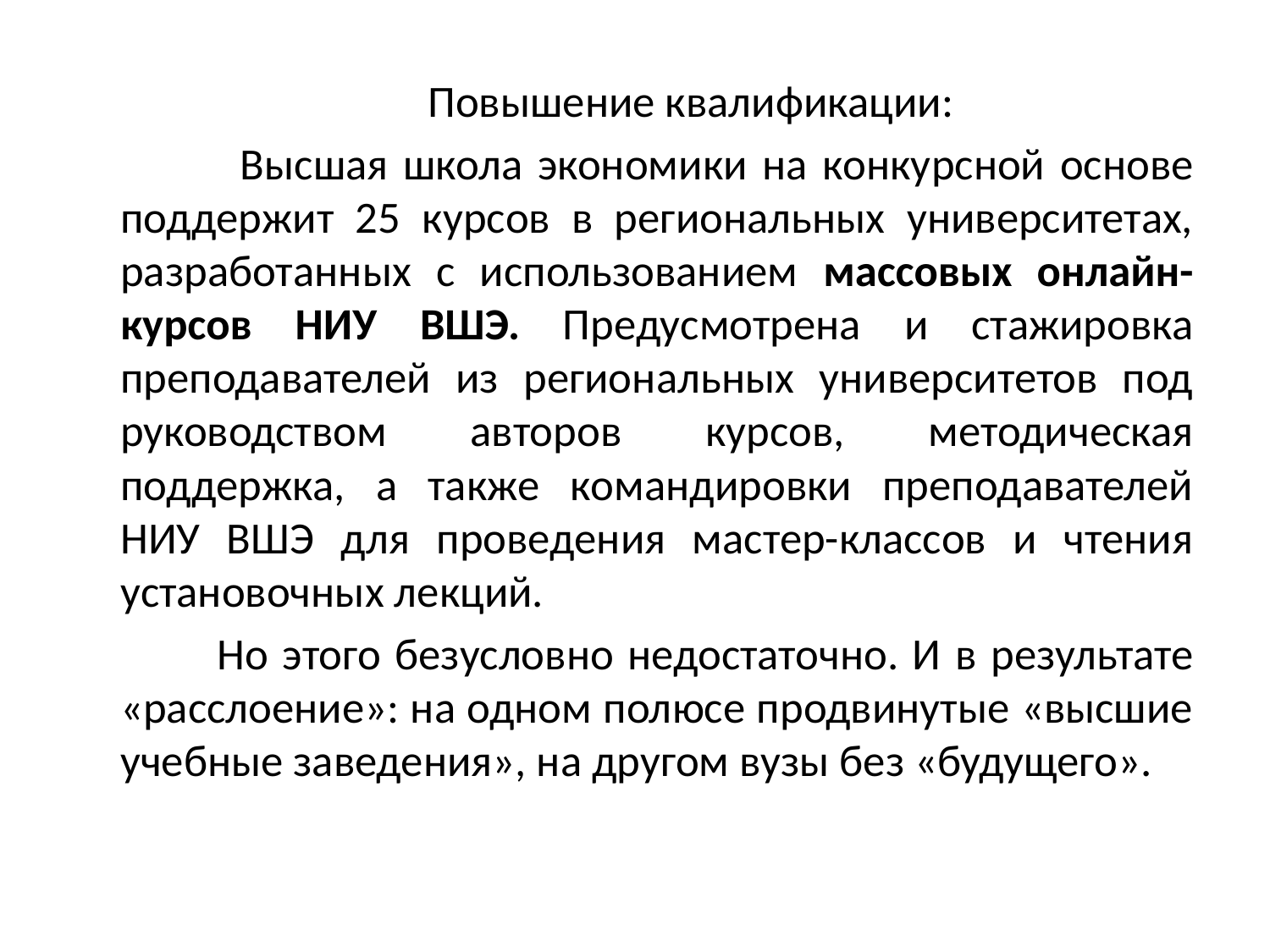

Повышение квалификации:
           Высшая школа экономики на конкурсной основе поддержит 25 курсов в региональных университетах, разработанных с использованием массовых онлайн-курсов НИУ ВШЭ. Предусмотрена и стажировка преподавателей из региональных университетов под руководством авторов курсов, методическая поддержка, а также командировки преподавателей НИУ ВШЭ для проведения мастер-классов и чтения установочных лекций.
          Но этого безусловно недостаточно. И в результате «расслоение»: на одном полюсе продвинутые «высшие учебные заведения», на другом вузы без «будущего».